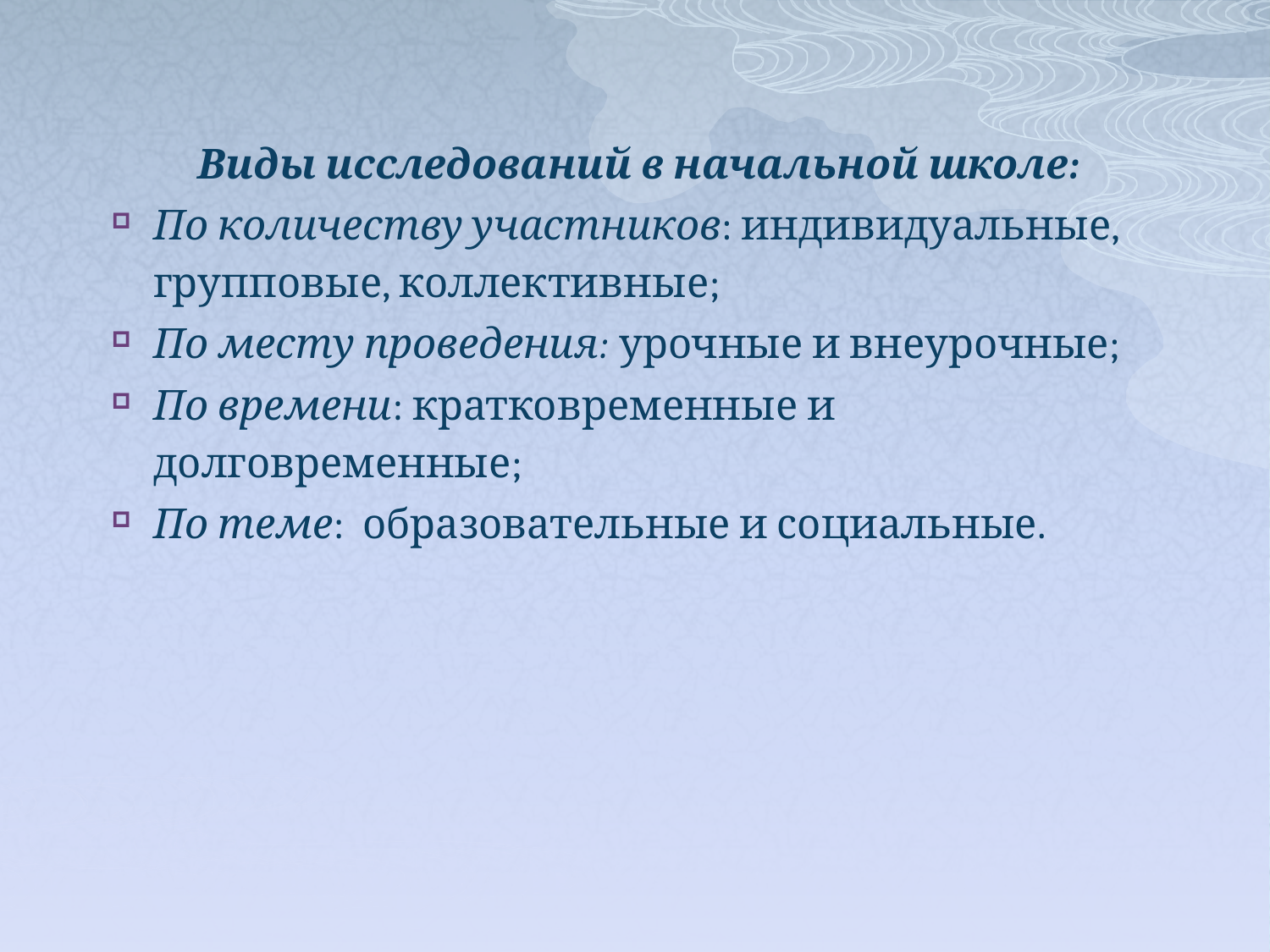

Виды исследований в начальной школе:
По количеству участников: индивидуальные, групповые, коллективные;
По месту проведения: урочные и внеурочные;
По времени: кратковременные и долговременные;
По теме:  образовательные и социальные.